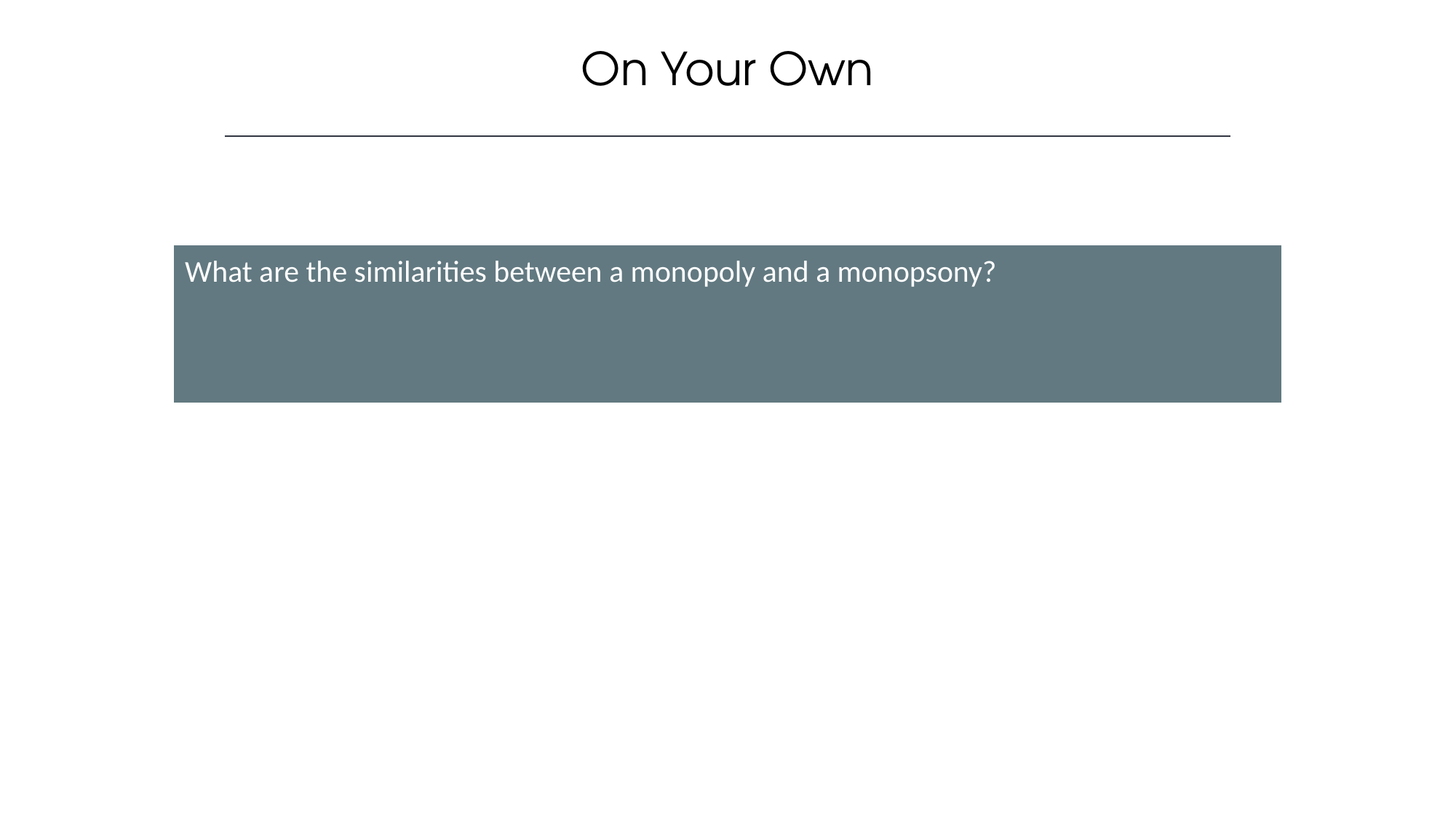

On Your Own
HAWKES LEARNING
What are the similarities between a monopoly and a monopsony?